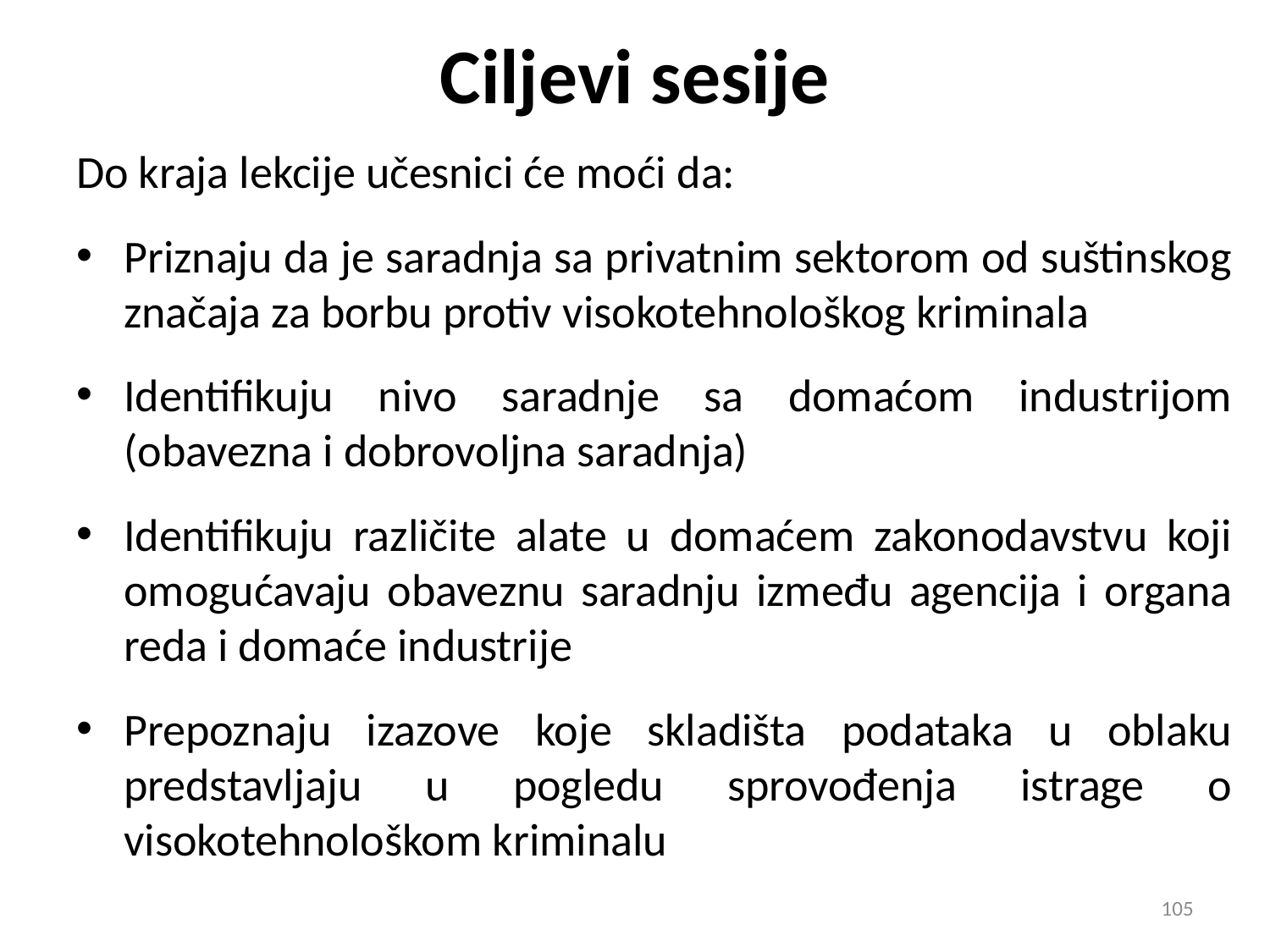

# Ciljevi sesije
Do kraja lekcije učesnici će moći da:
Priznaju da je saradnja sa privatnim sektorom od suštinskog značaja za borbu protiv visokotehnološkog kriminala
Identifikuju nivo saradnje sa domaćom industrijom (obavezna i dobrovoljna saradnja)
Identifikuju različite alate u domaćem zakonodavstvu koji omogućavaju obaveznu saradnju između agencija i organa reda i domaće industrije
Prepoznaju izazove koje skladišta podataka u oblaku predstavljaju u pogledu sprovođenja istrage o visokotehnološkom kriminalu
105